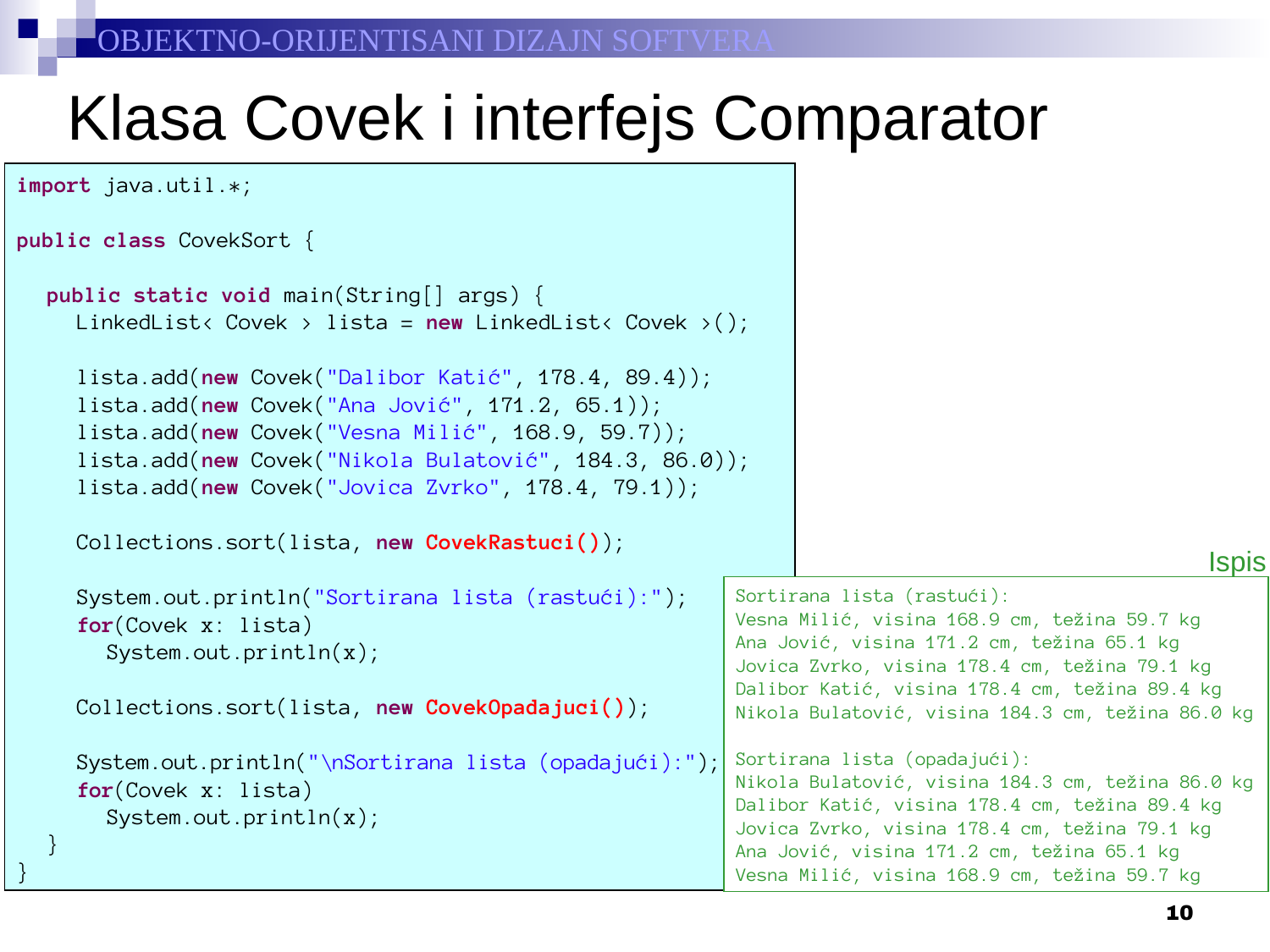

# Klasa Covek i interfejs Comparator
import java.util.*;

public class CovekSort {

	public static void main(String[] args) {
		LinkedList< Covek > lista = new LinkedList< Covek >();

		lista.add(new Covek("Dalibor Katić", 178.4, 89.4));
		lista.add(new Covek("Ana Jović", 171.2, 65.1));
		lista.add(new Covek("Vesna Milić", 168.9, 59.7));
		lista.add(new Covek("Nikola Bulatović", 184.3, 86.0));
		lista.add(new Covek("Jovica Zvrko", 178.4, 79.1));

		Collections.sort(lista, new CovekRastuci());

		System.out.println("Sortirana lista (rastući):");
		for(Covek x: lista)
			System.out.println(x);

		Collections.sort(lista, new CovekOpadajuci());

		System.out.println("\nSortirana lista (opadajući):");
		for(Covek x: lista)
			System.out.println(x);
	}
}
Ispis
Sortirana lista (rastući):
Vesna Milić, visina 168.9 cm, težina 59.7 kg
Ana Jović, visina 171.2 cm, težina 65.1 kg
Jovica Zvrko, visina 178.4 cm, težina 79.1 kg
Dalibor Katić, visina 178.4 cm, težina 89.4 kg
Nikola Bulatović, visina 184.3 cm, težina 86.0 kg

Sortirana lista (opadajući):
Nikola Bulatović, visina 184.3 cm, težina 86.0 kg
Dalibor Katić, visina 178.4 cm, težina 89.4 kg
Jovica Zvrko, visina 178.4 cm, težina 79.1 kg
Ana Jović, visina 171.2 cm, težina 65.1 kg
Vesna Milić, visina 168.9 cm, težina 59.7 kg
10